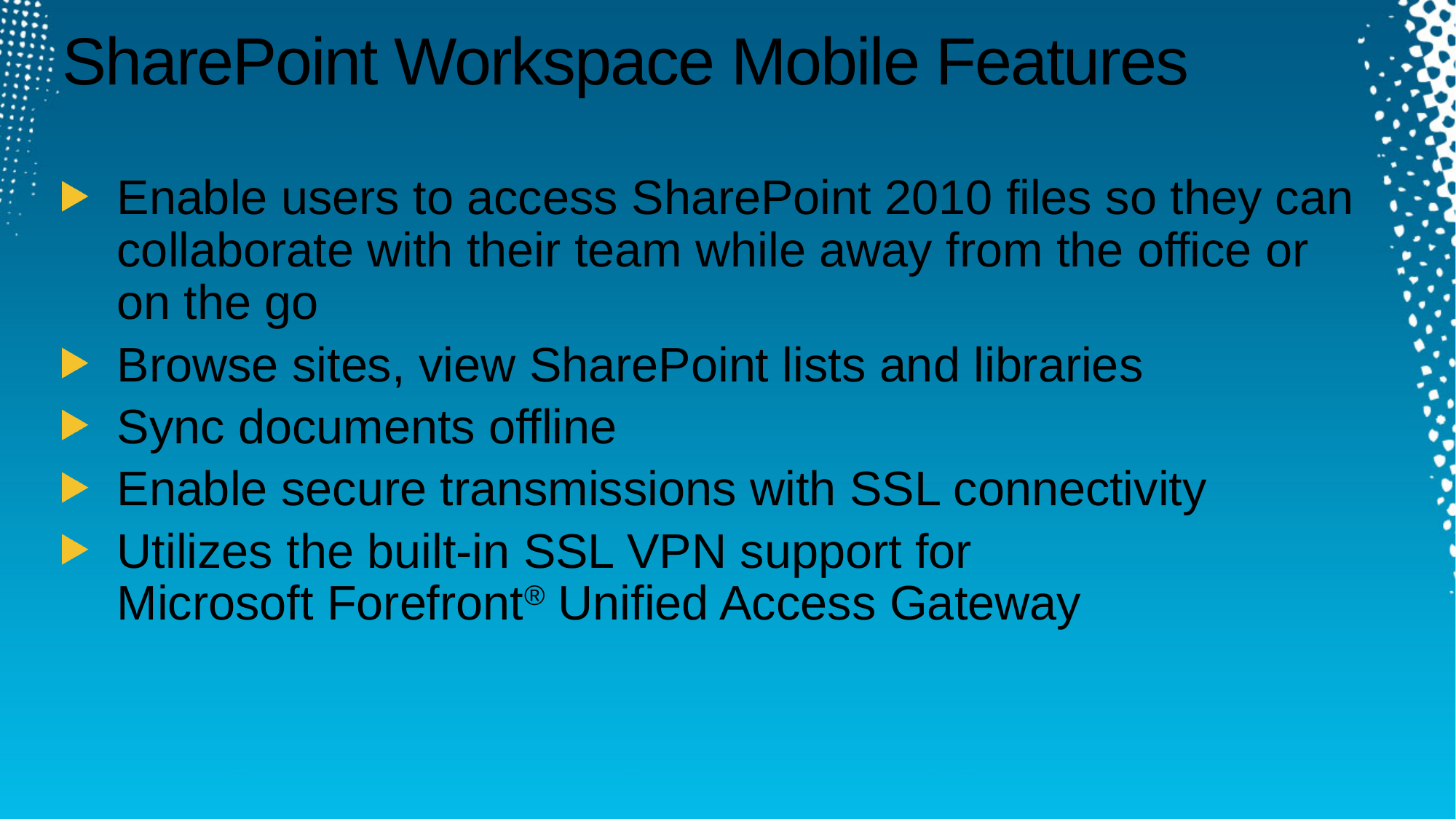

# SharePoint Workspace Mobile Features
Enable users to access SharePoint 2010 files so they can collaborate with their team while away from the office or on the go
Browse sites, view SharePoint lists and libraries
Sync documents offline
Enable secure transmissions with SSL connectivity
Utilizes the built-in SSL VPN support for
Microsoft Forefront® Unified Access Gateway